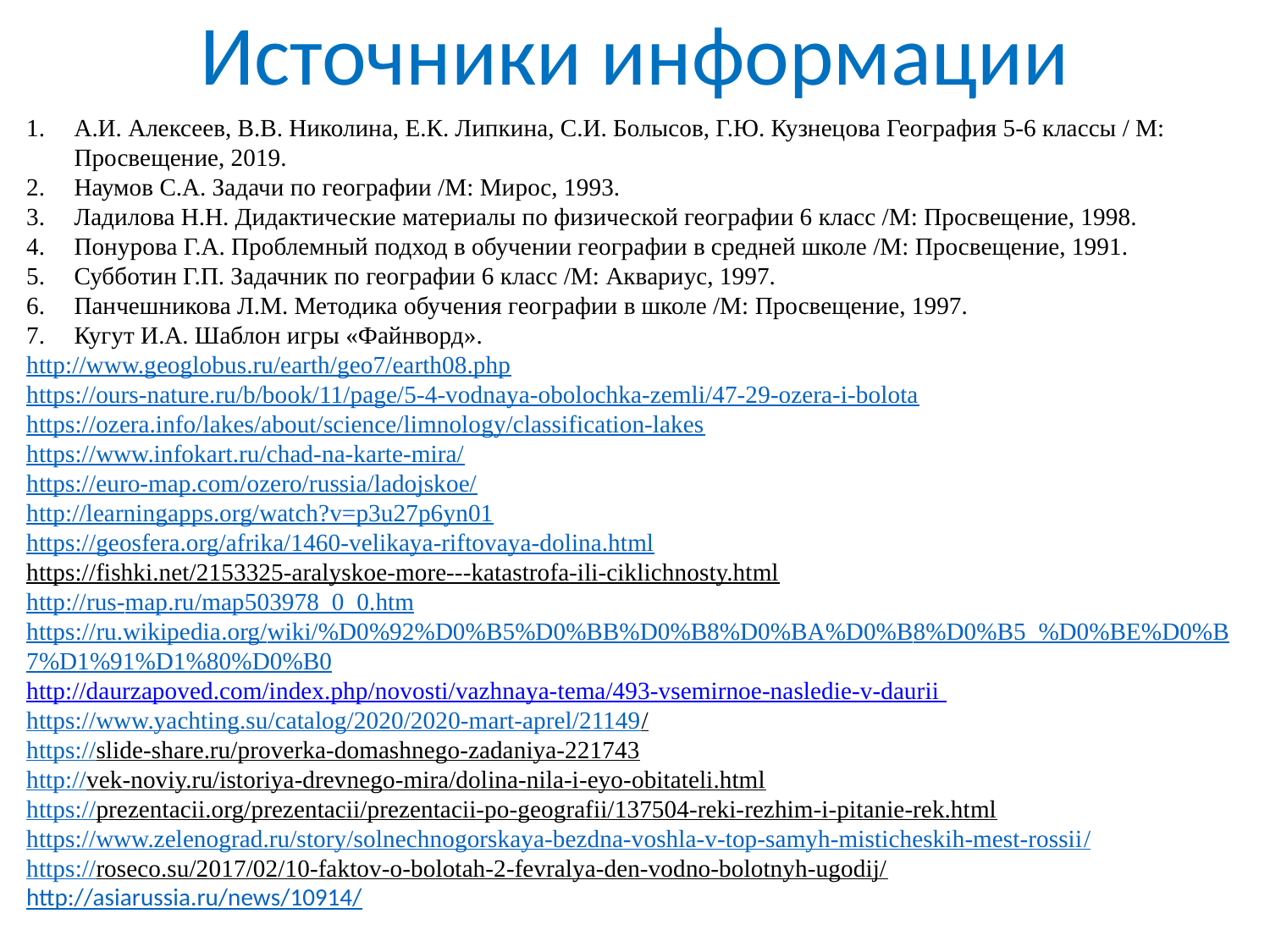

Источники информации
А.И. Алексеев, В.В. Николина, Е.К. Липкина, С.И. Болысов, Г.Ю. Кузнецова География 5-6 классы / М: Просвещение, 2019.
Наумов С.А. Задачи по географии /М: Мирос, 1993.
Ладилова Н.Н. Дидактические материалы по физической географии 6 класс /М: Просвещение, 1998.
Понурова Г.А. Проблемный подход в обучении географии в средней школе /М: Просвещение, 1991.
Субботин Г.П. Задачник по географии 6 класс /М: Аквариус, 1997.
Панчешникова Л.М. Методика обучения географии в школе /М: Просвещение, 1997.
Кугут И.А. Шаблон игры «Файнворд».
http://www.geoglobus.ru/earth/geo7/earth08.php
https://ours-nature.ru/b/book/11/page/5-4-vodnaya-obolochka-zemli/47-29-ozera-i-bolota
https://ozera.info/lakes/about/science/limnology/classification-lakes
https://www.infokart.ru/chad-na-karte-mira/
https://euro-map.com/ozero/russia/ladojskoe/
http://learningapps.org/watch?v=p3u27p6yn01
https://geosfera.org/afrika/1460-velikaya-riftovaya-dolina.html
https://fishki.net/2153325-aralyskoe-more---katastrofa-ili-ciklichnosty.html
http://rus-map.ru/map503978_0_0.htm
https://ru.wikipedia.org/wiki/%D0%92%D0%B5%D0%BB%D0%B8%D0%BA%D0%B8%D0%B5_%D0%BE%D0%B7%D1%91%D1%80%D0%B0
http://daurzapoved.com/index.php/novosti/vazhnaya-tema/493-vsemirnoe-nasledie-v-daurii
https://www.yachting.su/catalog/2020/2020-mart-aprel/21149/
https://slide-share.ru/proverka-domashnego-zadaniya-221743
http://vek-noviy.ru/istoriya-drevnego-mira/dolina-nila-i-eyo-obitateli.html
https://prezentacii.org/prezentacii/prezentacii-po-geografii/137504-reki-rezhim-i-pitanie-rek.html
https://www.zelenograd.ru/story/solnechnogorskaya-bezdna-voshla-v-top-samyh-misticheskih-mest-rossii/
https://roseco.su/2017/02/10-faktov-o-bolotah-2-fevralya-den-vodno-bolotnyh-ugodij/
http://asiarussia.ru/news/10914/